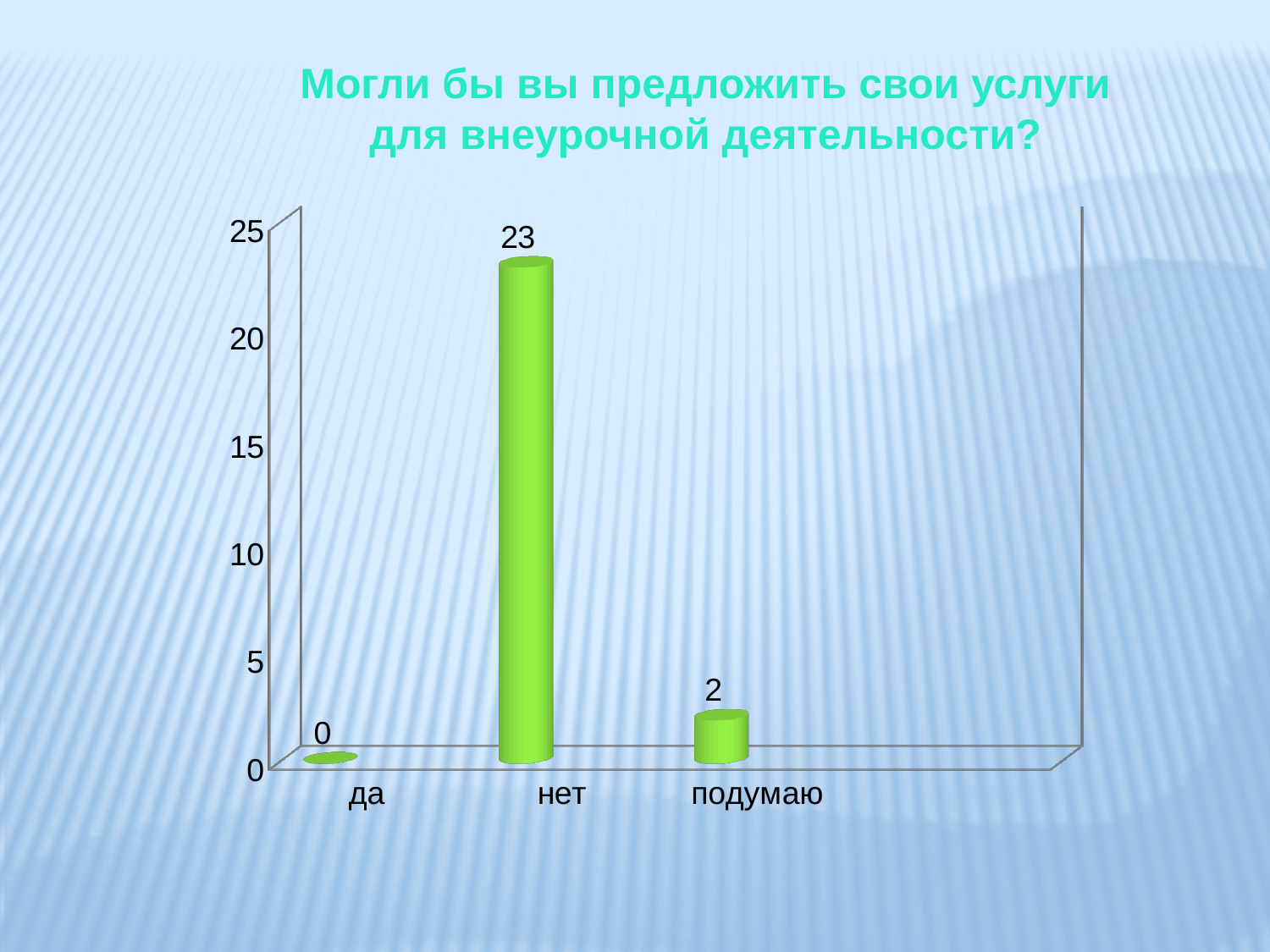

Могли бы вы предложить свои услуги для внеурочной деятельности?

[unsupported chart]